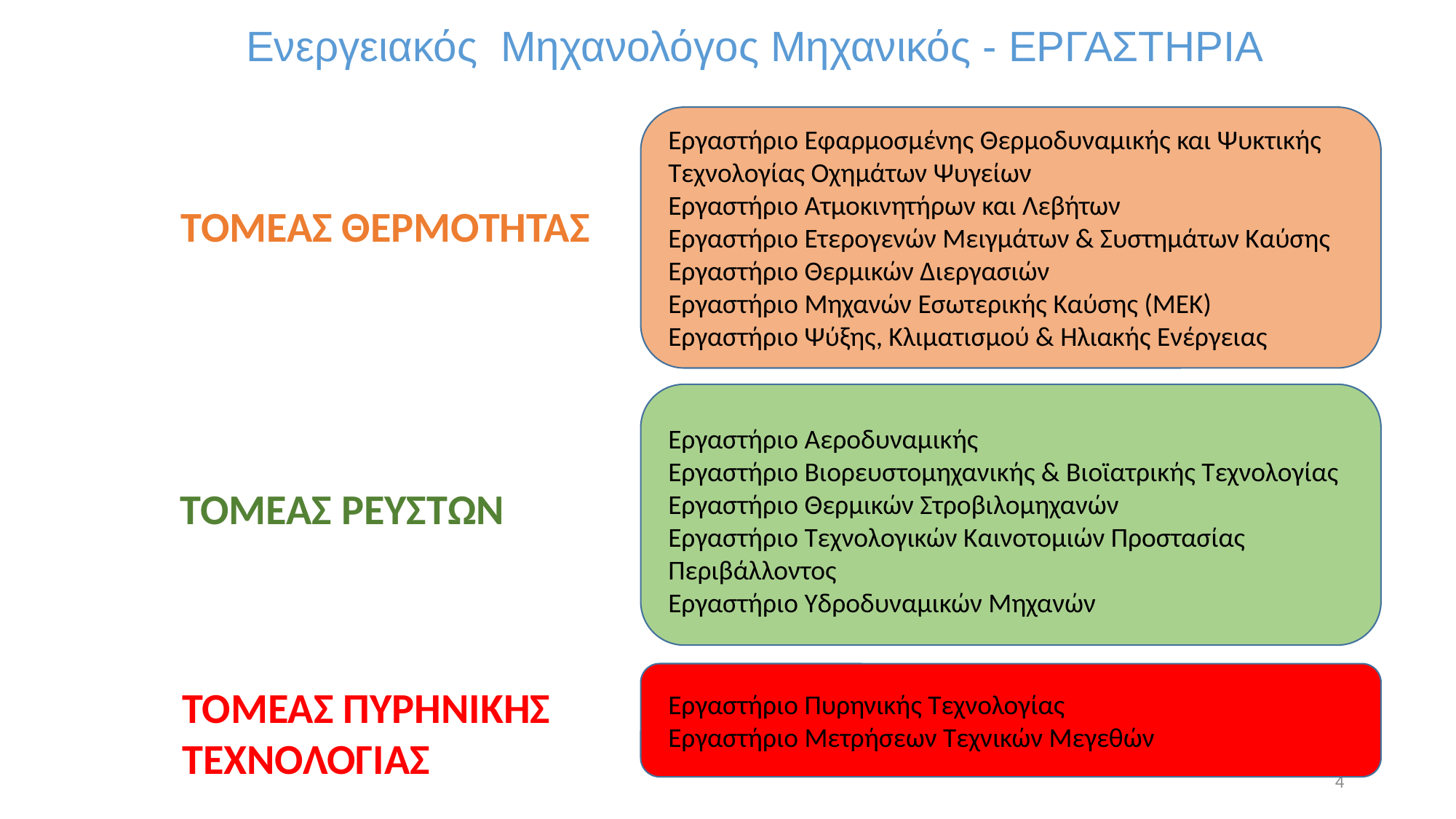

Ενεργειακός  Μηχανολόγος Μηχανικός - ΕΡΓΑΣΤΗΡΙΑ

Εργαστήριο Εφαρμοσμένης Θερμοδυναμικής και Ψυκτικής Τεχνολογίας Οχημάτων Ψυγείων
Εργαστήριο Ατμοκινητήρων και Λεβήτων
Εργαστήριο Ετερογενών Μειγμάτων & Συστημάτων Καύσης
Εργαστήριο Θερμικών Διεργασιών
Εργαστήριο Μηχανών Εσωτερικής Καύσης (ΜΕΚ)
Εργαστήριο Ψύξης, Κλιματισμού & Ηλιακής Ενέργειας
ΤΟΜΕΑΣ ΘΕΡΜΟΤΗΤΑΣ

Εργαστήριο Αεροδυναμικής 
Εργαστήριο Βιορευστομηχανικής & Βιοϊατρικής Τεχνολογίας 
Εργαστήριο Θερμικών Στροβιλομηχανών 
Εργαστήριο Τεχνολογικών Καινοτομιών Προστασίας Περιβάλλοντος 
Εργαστήριο Υδροδυναμικών Μηχανών
ΤΟΜΕΑΣ ΡΕΥΣΤΩΝ

ΤΟΜΕΑΣ ΠΥΡΗΝΙΚΗΣ ΤΕΧΝΟΛΟΓΙΑΣ
Εργαστήριο Πυρηνικής Τεχνολογίας
Εργαστήριο Mετρήσεων Tεχνικών Mεγεθών
4